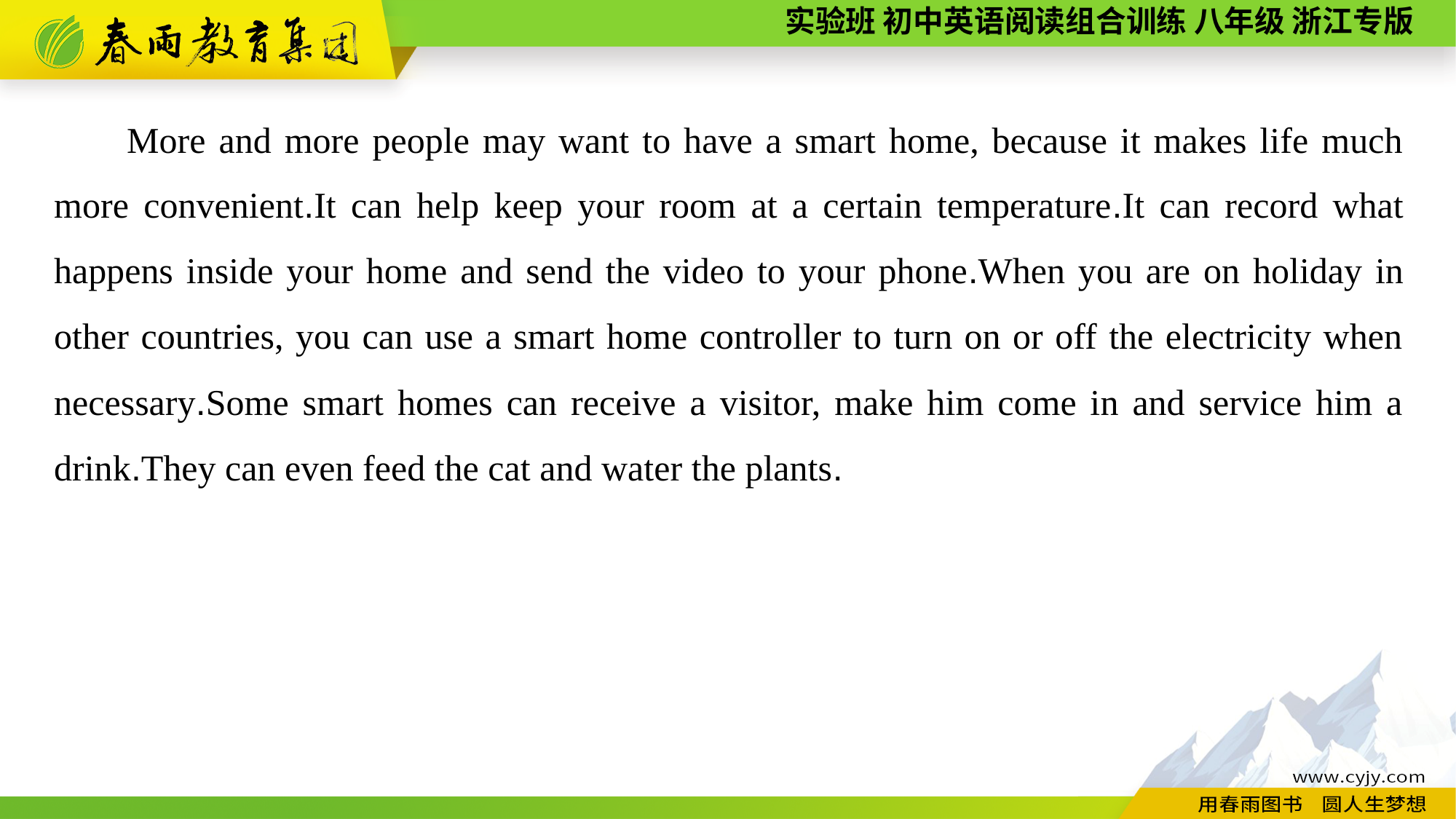

More and more people may want to have a smart home, because it makes life much more convenient.It can help keep your room at a certain temperature.It can record what happens inside your home and send the video to your phone.When you are on holiday in other countries, you can use a smart home controller to turn on or off the electricity when necessary.Some smart homes can receive a visitor, make him come in and service him a drink.They can even feed the cat and water the plants.